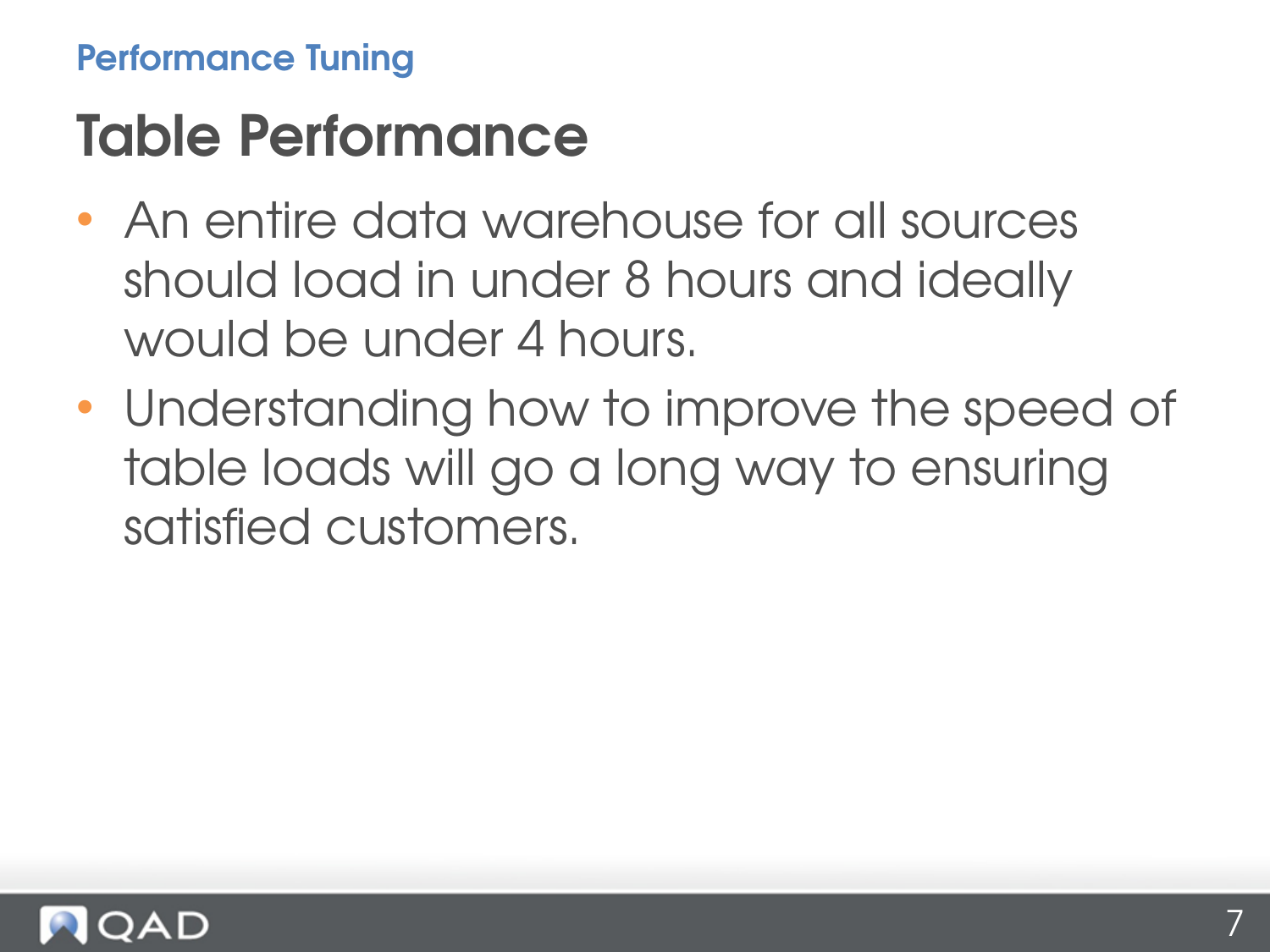

Performance Tuning
Table Performance
An entire data warehouse for all sources should load in under 8 hours and ideally would be under 4 hours.
Understanding how to improve the speed of table loads will go a long way to ensuring satisfied customers.

7